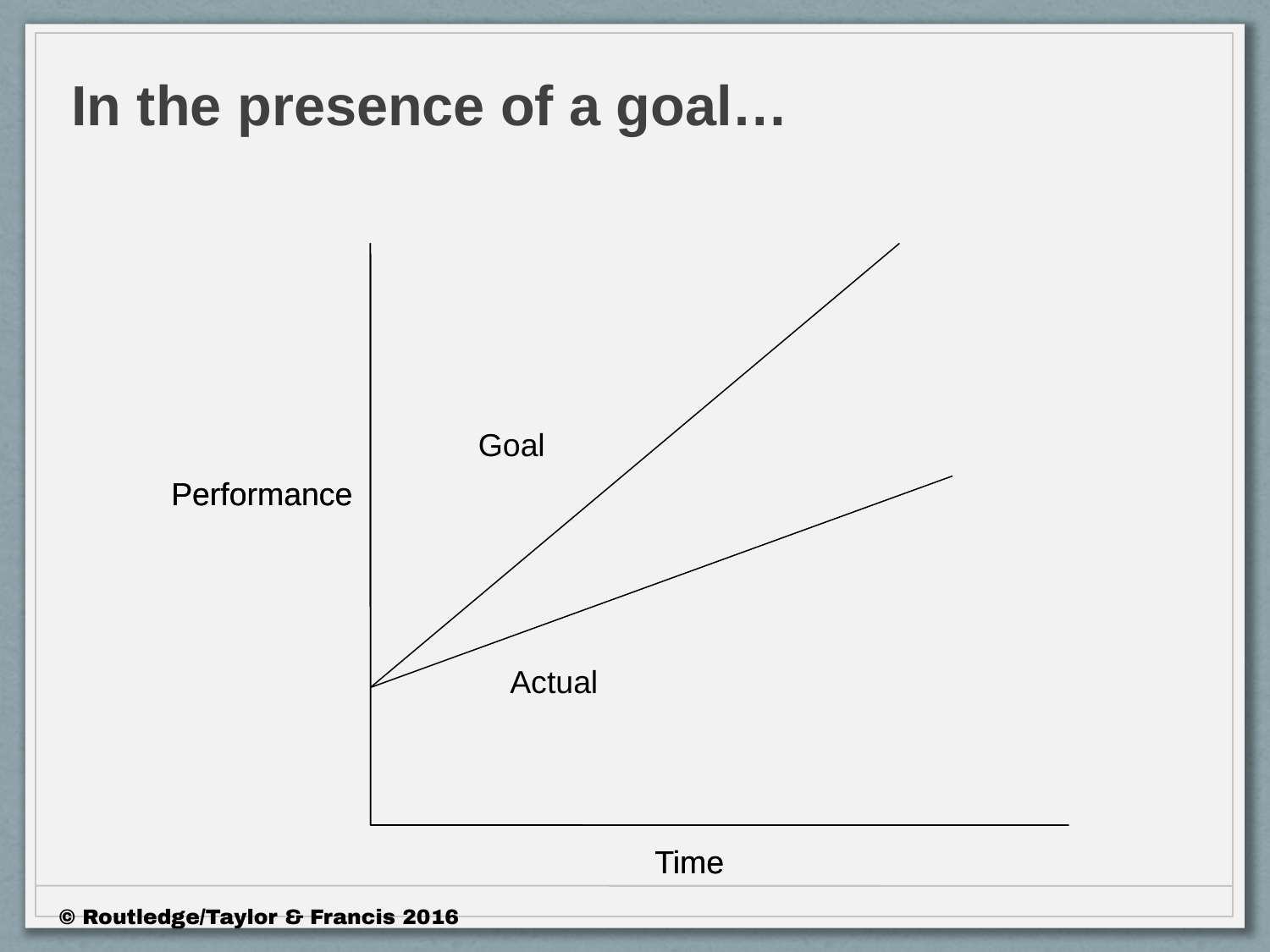

In the presence of a goal…

Goal
Performance
Performance

Actual

  Time
  Time
© Routledge/Taylor & Francis 2016